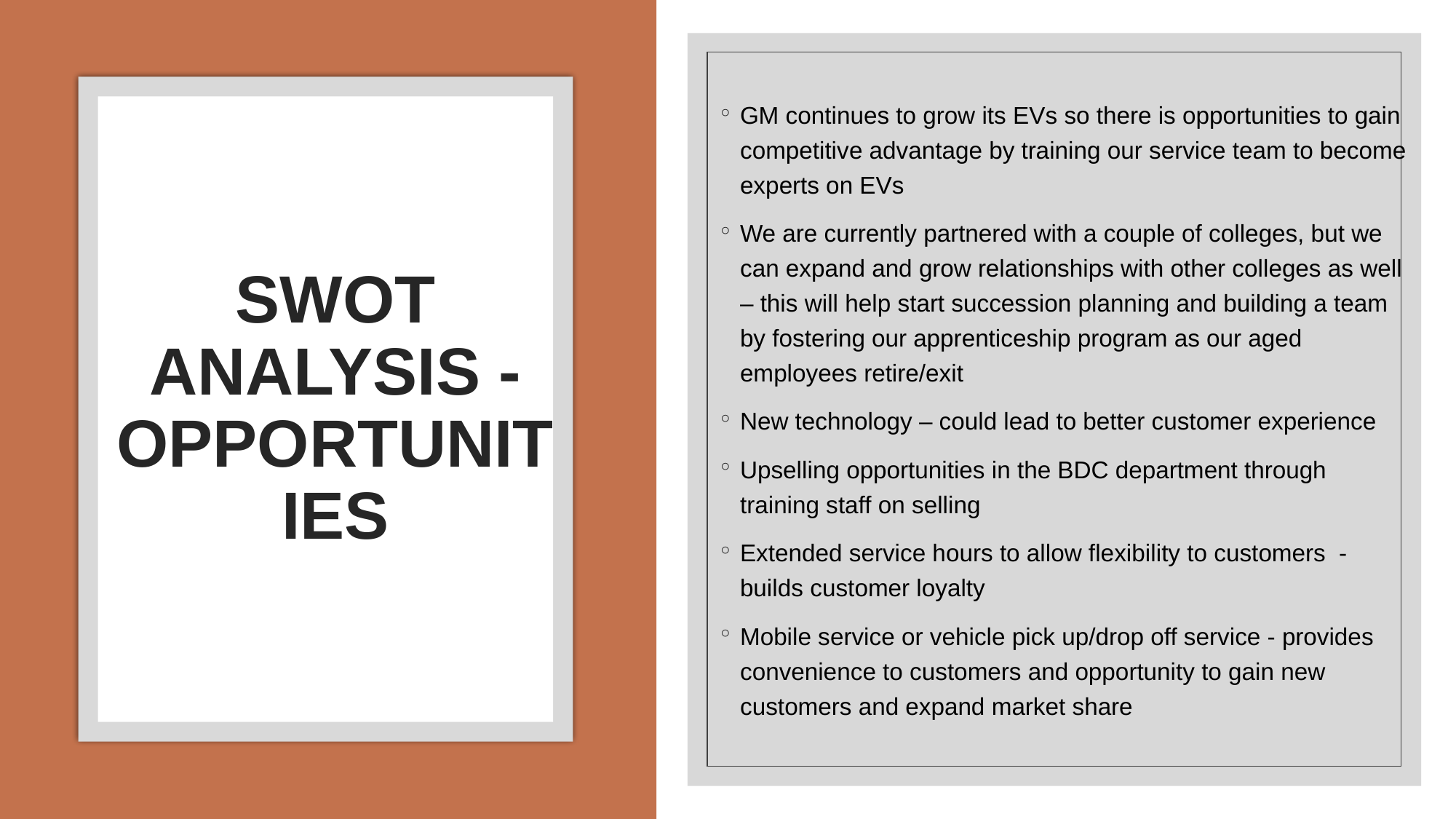

GM continues to grow its EVs so there is opportunities to gain competitive advantage by training our service team to become experts on EVs
We are currently partnered with a couple of colleges, but we can expand and grow relationships with other colleges as well – this will help start succession planning and building a team  by fostering our apprenticeship program as our aged employees retire/exit
New technology – could lead to better customer experience
Upselling opportunities in the BDC department through training staff on selling
Extended service hours to allow flexibility to customers  - builds customer loyalty
Mobile service or vehicle pick up/drop off service - provides convenience to customers and opportunity to gain new customers and expand market share

# SWOT ANALYSIS - OPPORTUNITIES